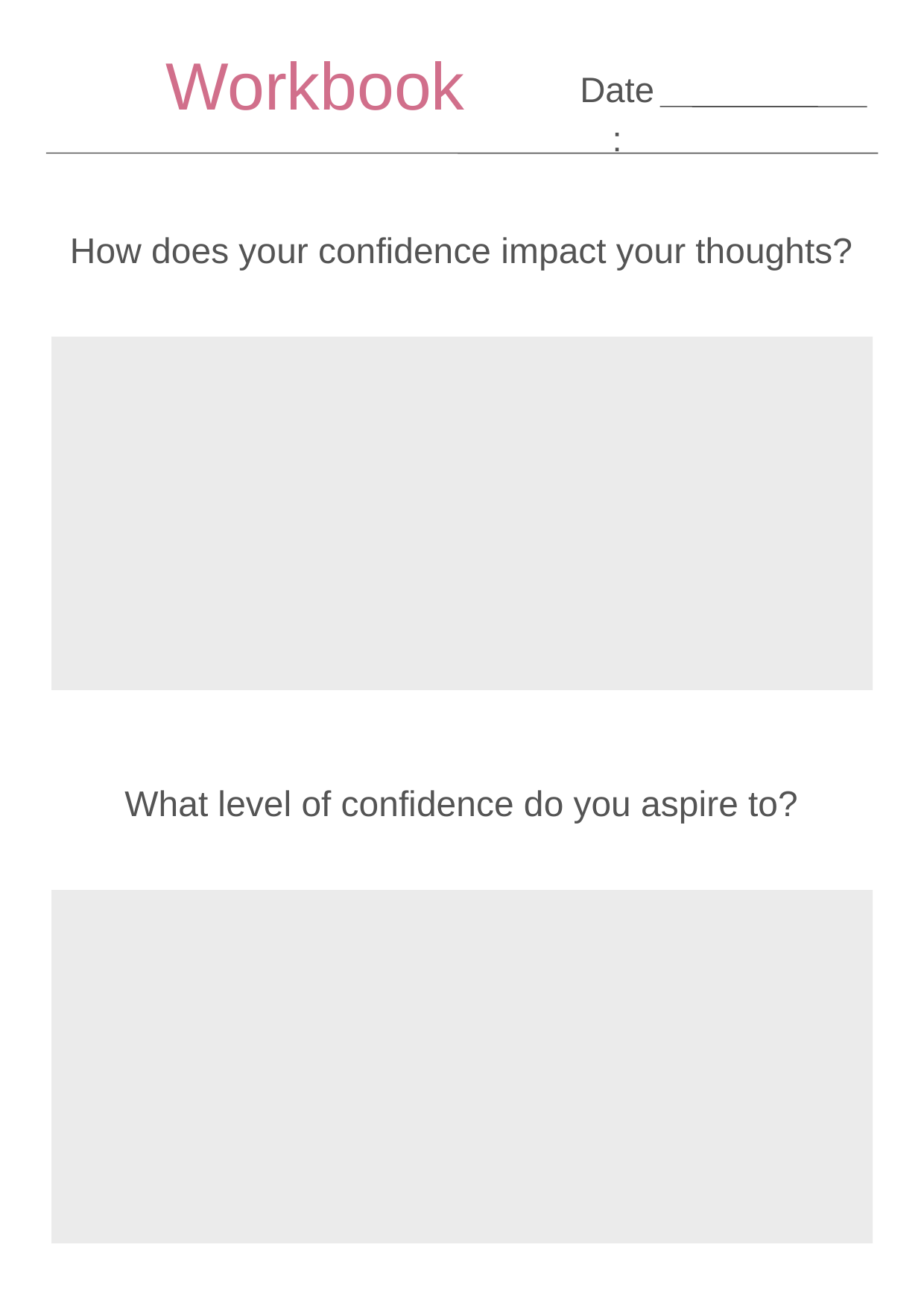

Workbook
Date:

How does your confidence impact your thoughts?

What level of confidence do you aspire to?